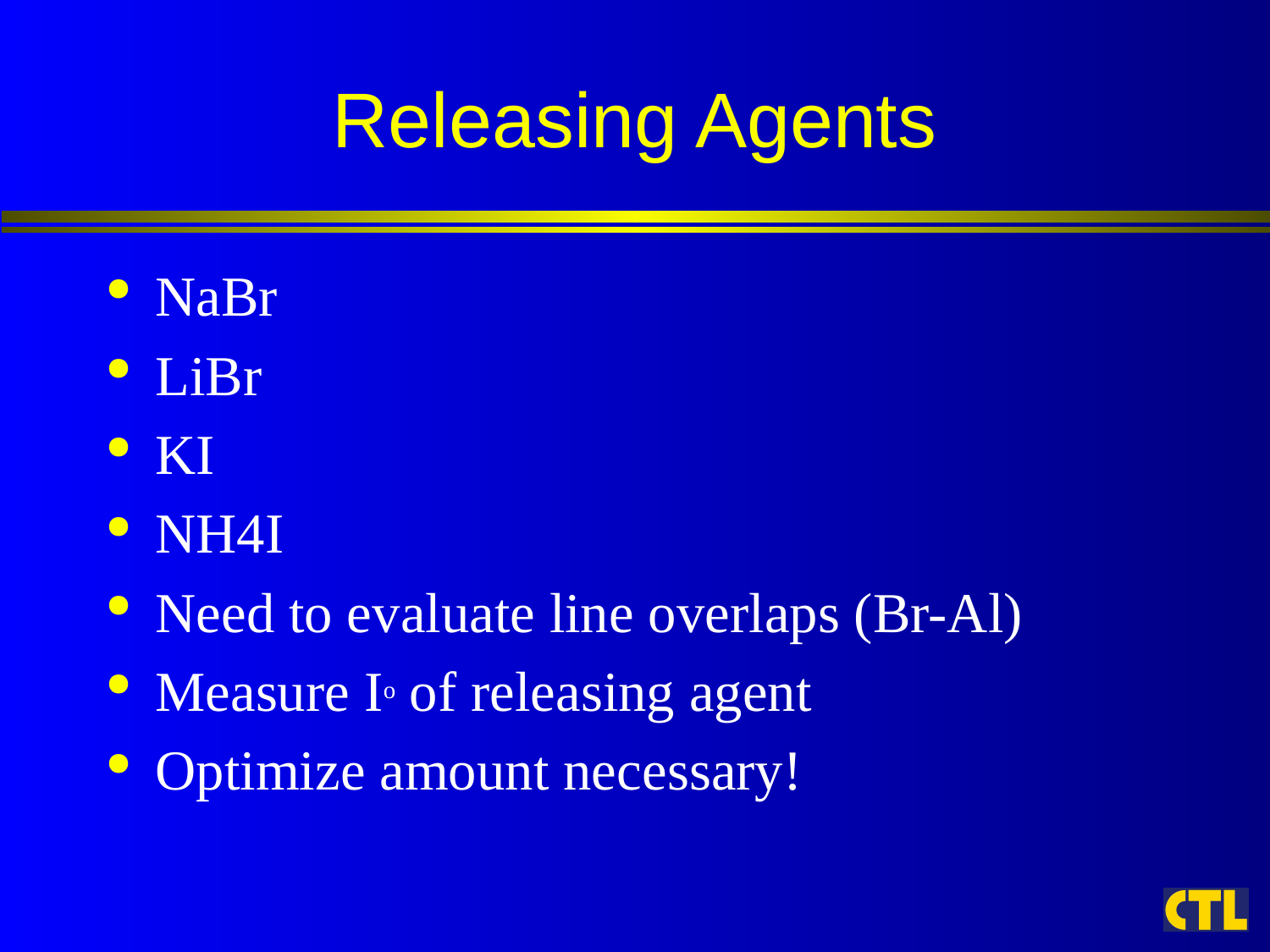

# Releasing Agents
NaBr
LiBr
KI
NH4I
Need to evaluate line overlaps (Br-Al)
Measure Io of releasing agent
Optimize amount necessary!